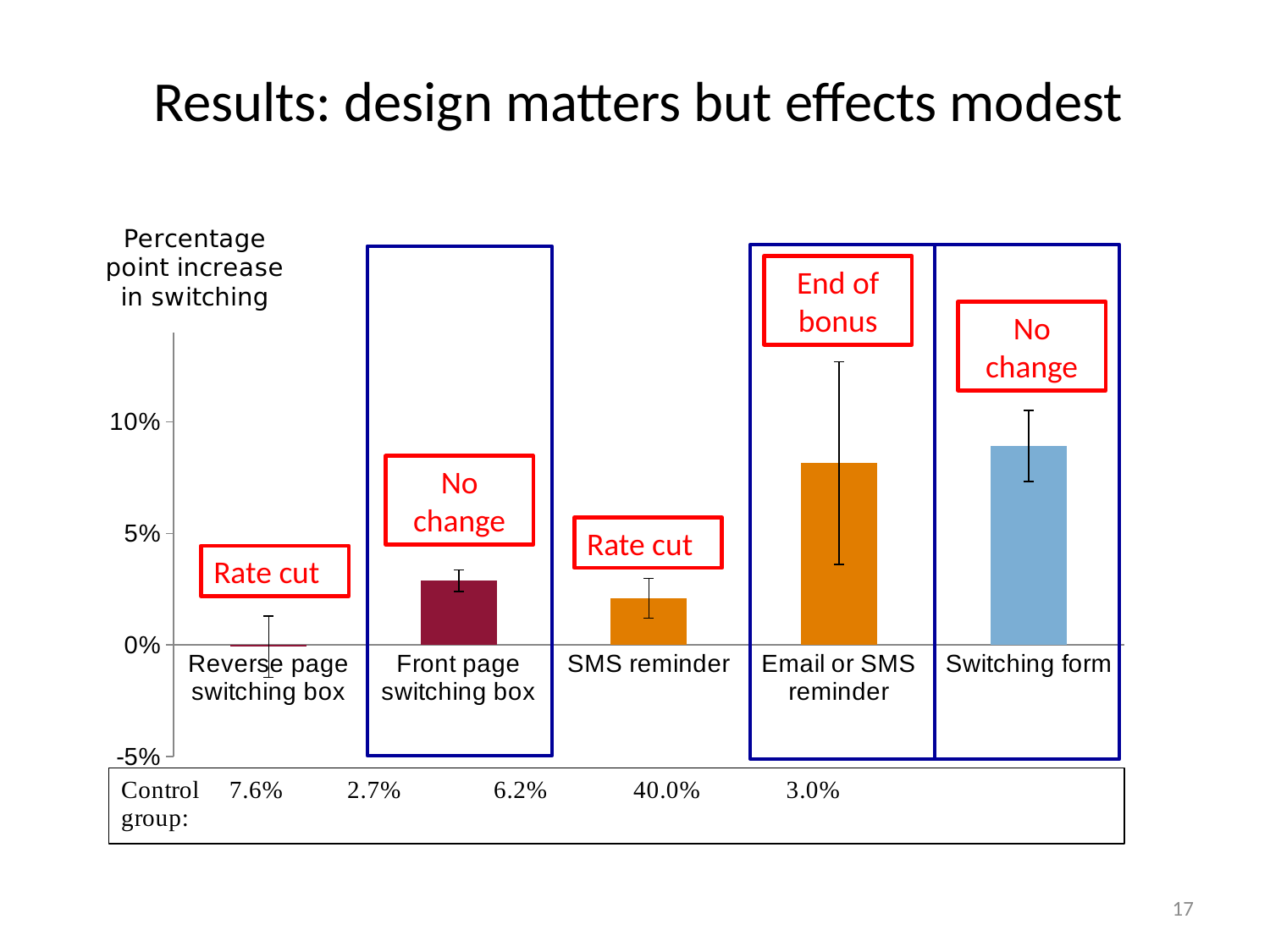

# Results: design matters but effects modest

### Chart

| Category | Best treatment effect |
|---|---|
| Reverse page switching box | -0.0008209 |
| Front page switching box | 0.0288527 |
| SMS reminder | 0.0209912 |
| Email or SMS reminder | 0.0816006 |
| Switching form | 0.0892047 |

End of bonus
No change
No change
Rate cut
Rate cut
17